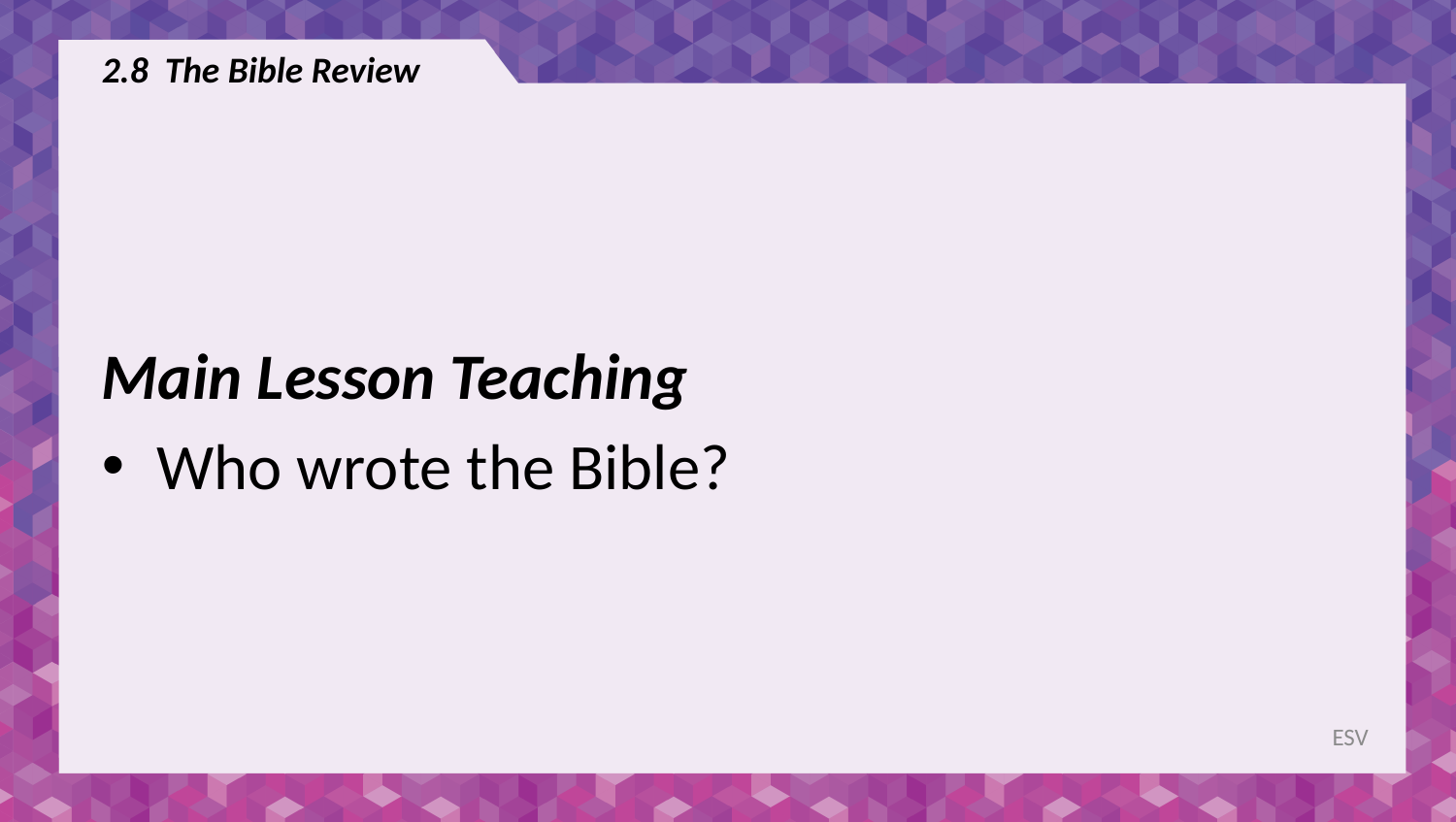

# 2.8  The Bible Review
Main Lesson Teaching
Who wrote the Bible?
ESV